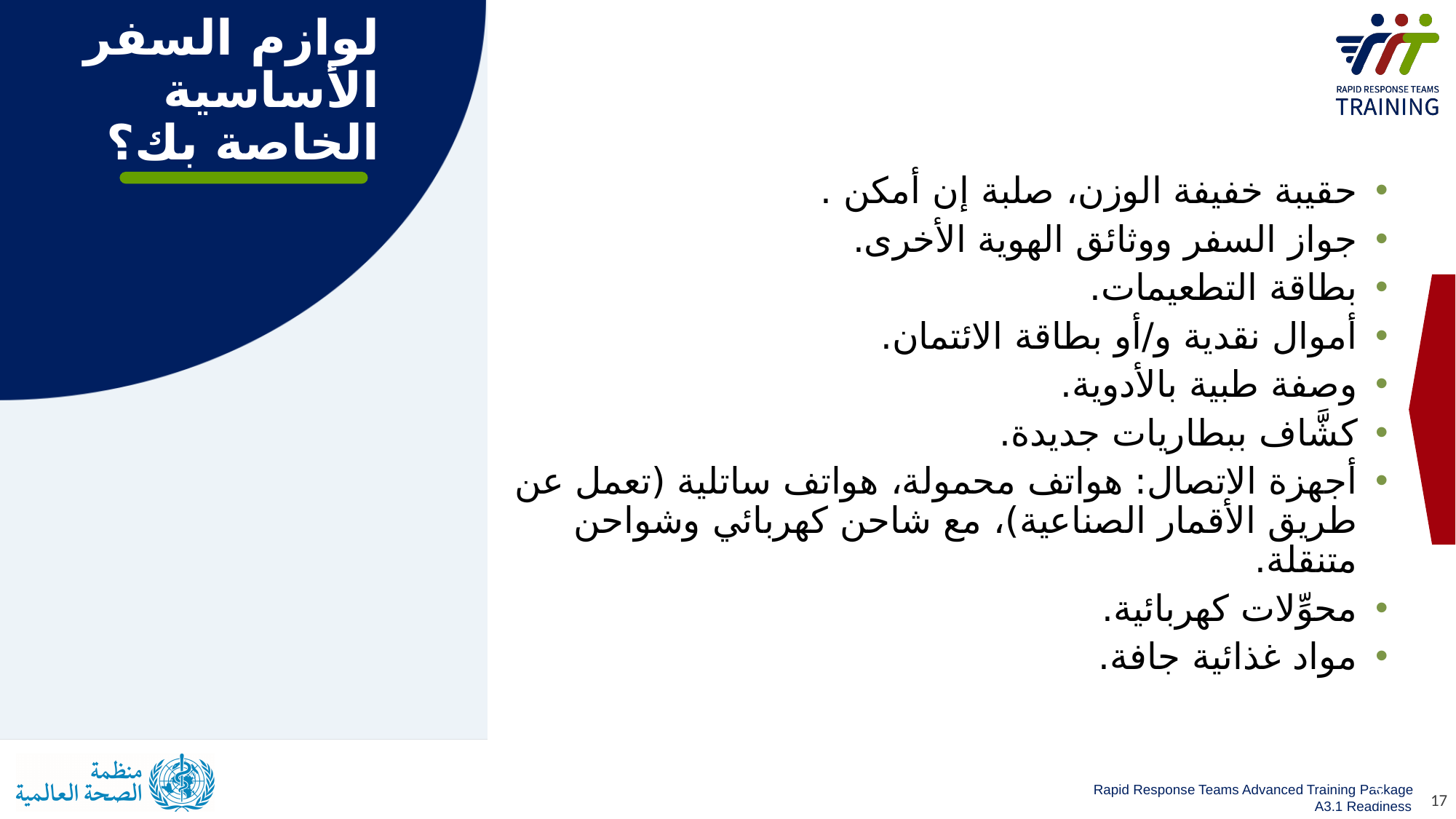

# لوازم السفر الأساسية الخاصة بك؟
حقيبة خفيفة الوزن، صلبة إن أمكن .
جواز السفر ووثائق الهوية الأخرى.
بطاقة التطعيمات.
أموال نقدية و/أو بطاقة الائتمان.
وصفة طبية بالأدوية.
كشَّاف ببطاريات جديدة.
أجهزة الاتصال: هواتف محمولة، هواتف ساتلية (تعمل عن طريق الأقمار الصناعية)، مع شاحن كهربائي وشواحن متنقلة.
محوِّلات كهربائية.
مواد غذائية جافة.

17